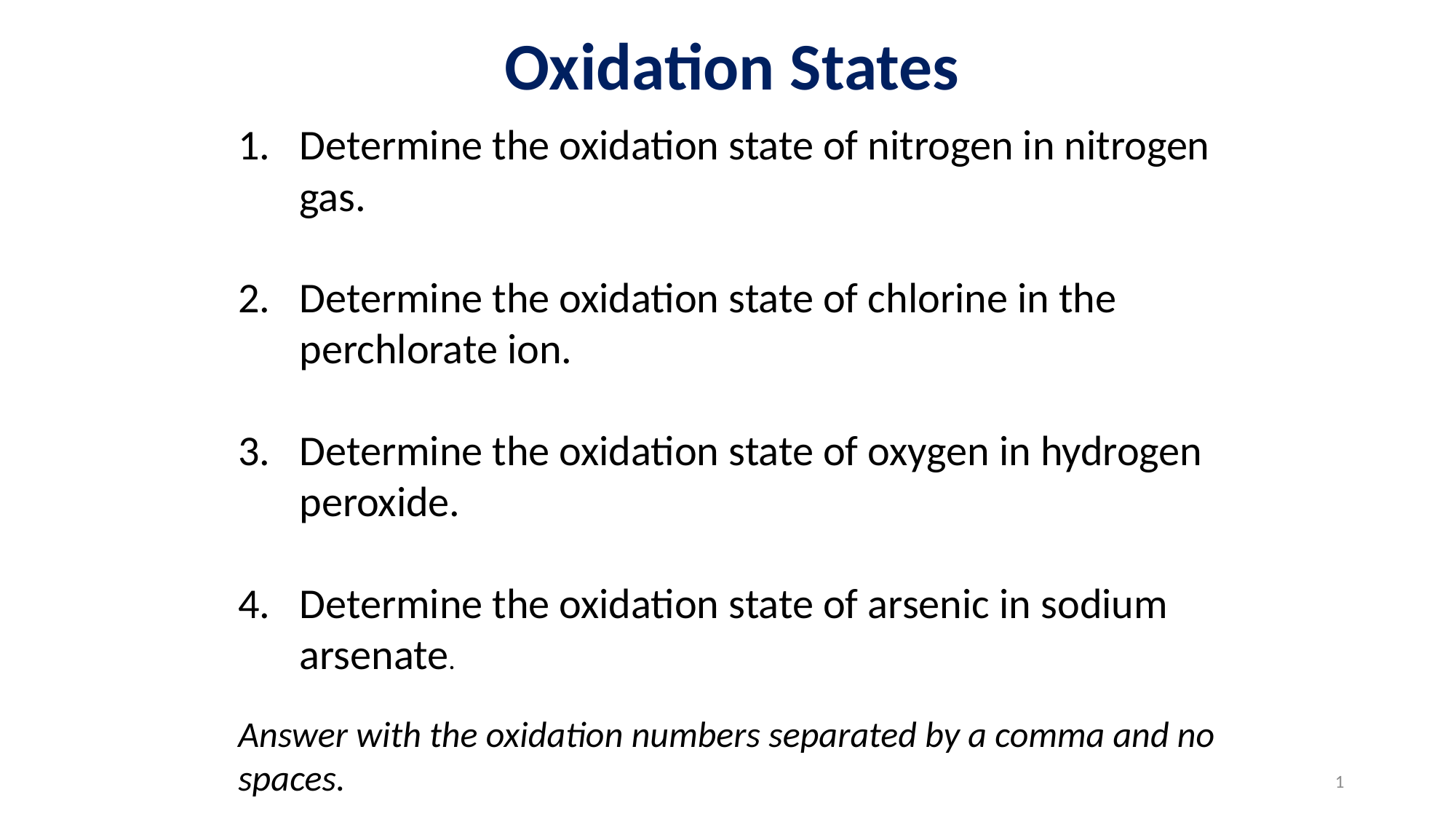

Oxidation States
Determine the oxidation state of nitrogen in nitrogen gas.

Determine the oxidation state of chlorine in the perchlorate ion.

Determine the oxidation state of oxygen in hydrogen peroxide.

Determine the oxidation state of arsenic in sodium arsenate.

Answer with the oxidation numbers separated by a comma and no spaces.
1